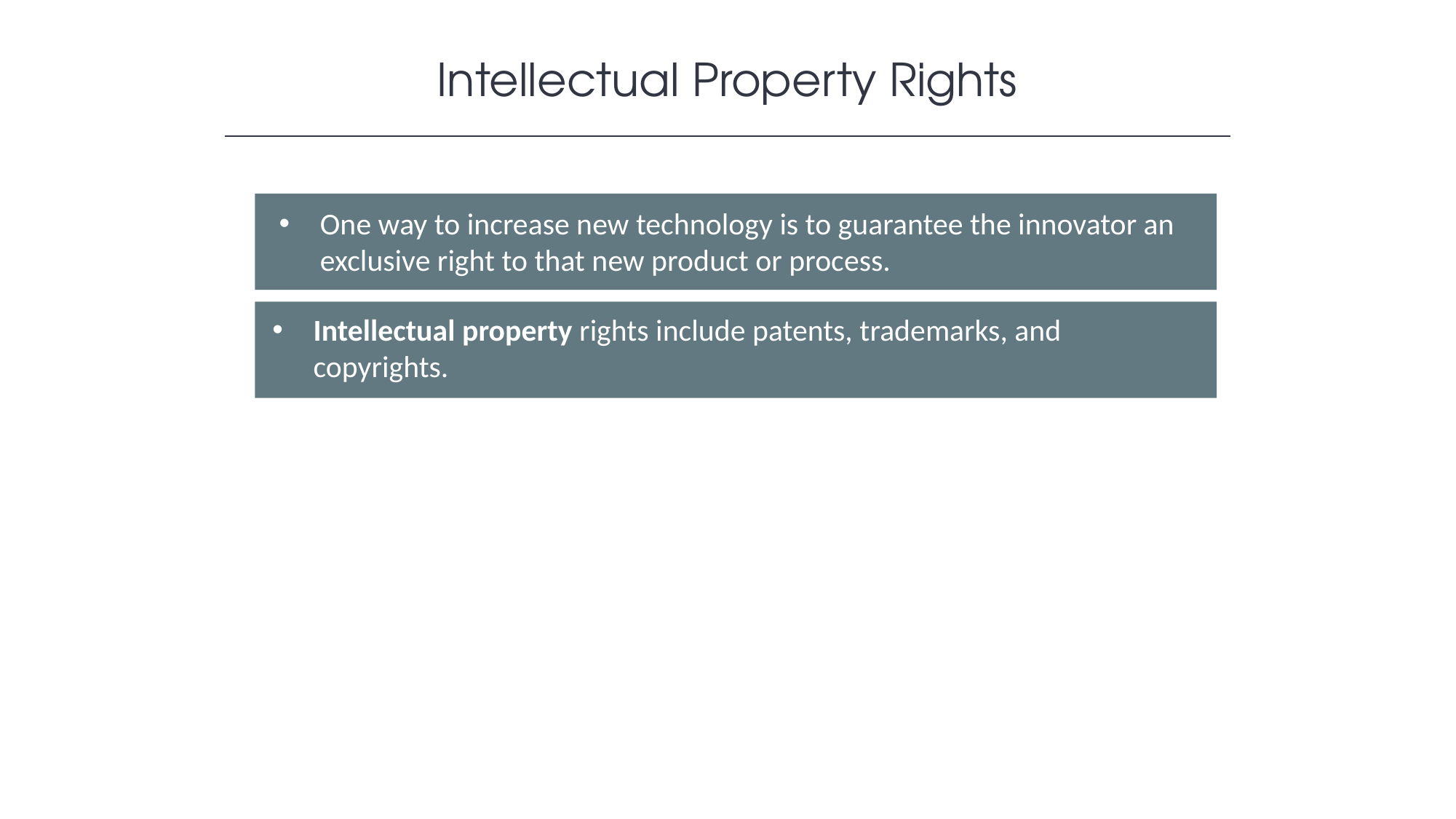

Intellectual Property Rights

One way to increase new technology is to guarantee the innovator an exclusive right to that new product or process.

Intellectual property rights include patents, trademarks, and copyrights.